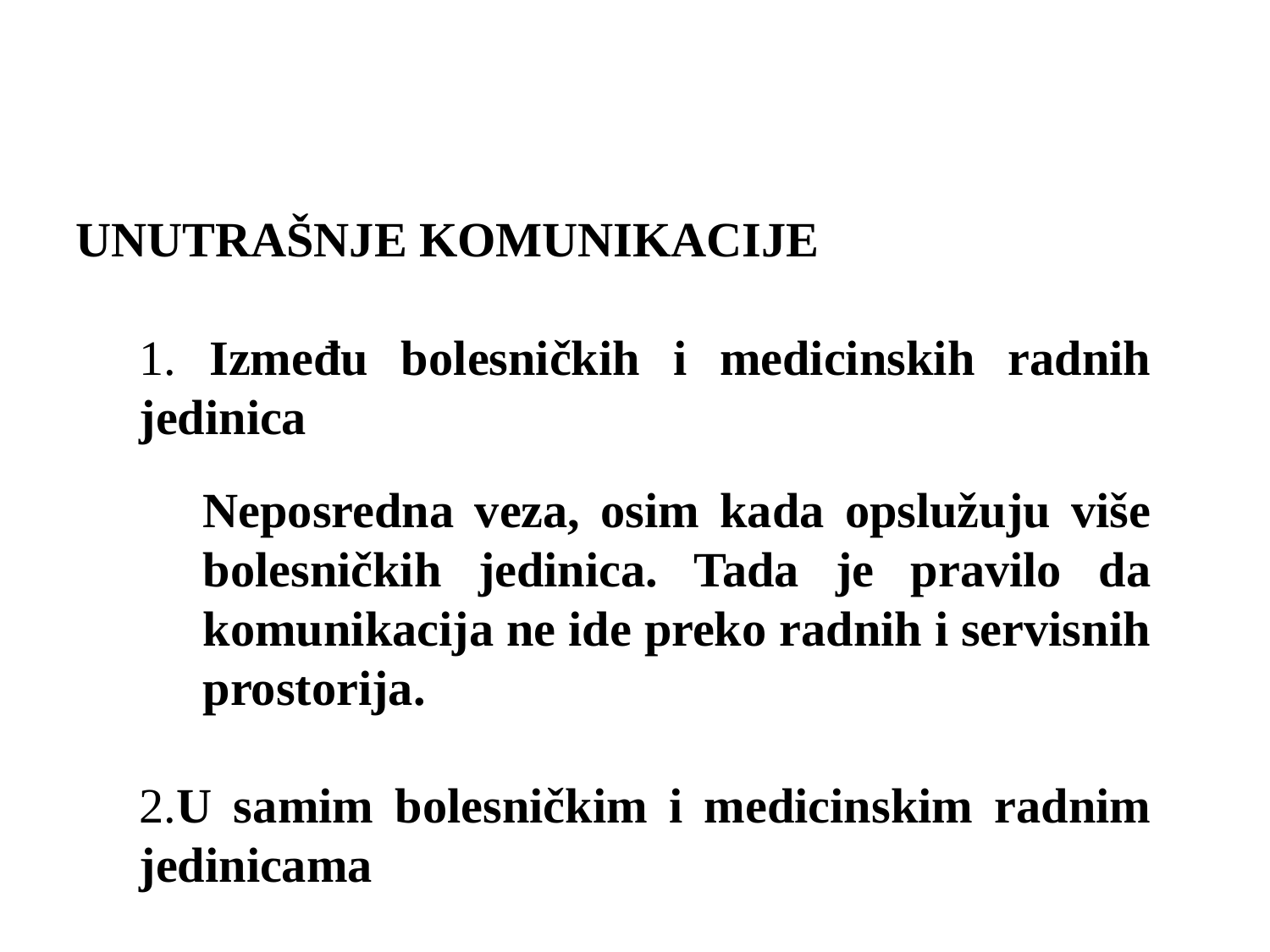

UNUTRAŠNJE KOMUNIKACIJE

1. Između bolesničkih i medicinskih radnih jedinica

Neposredna veza, osim kada opslužuju više bolesničkih jedinica. Tada je pravilo da komunikacija ne ide preko radnih i servisnih prostorija.

2.U samim bolesničkim i medicinskim radnim jedinicama